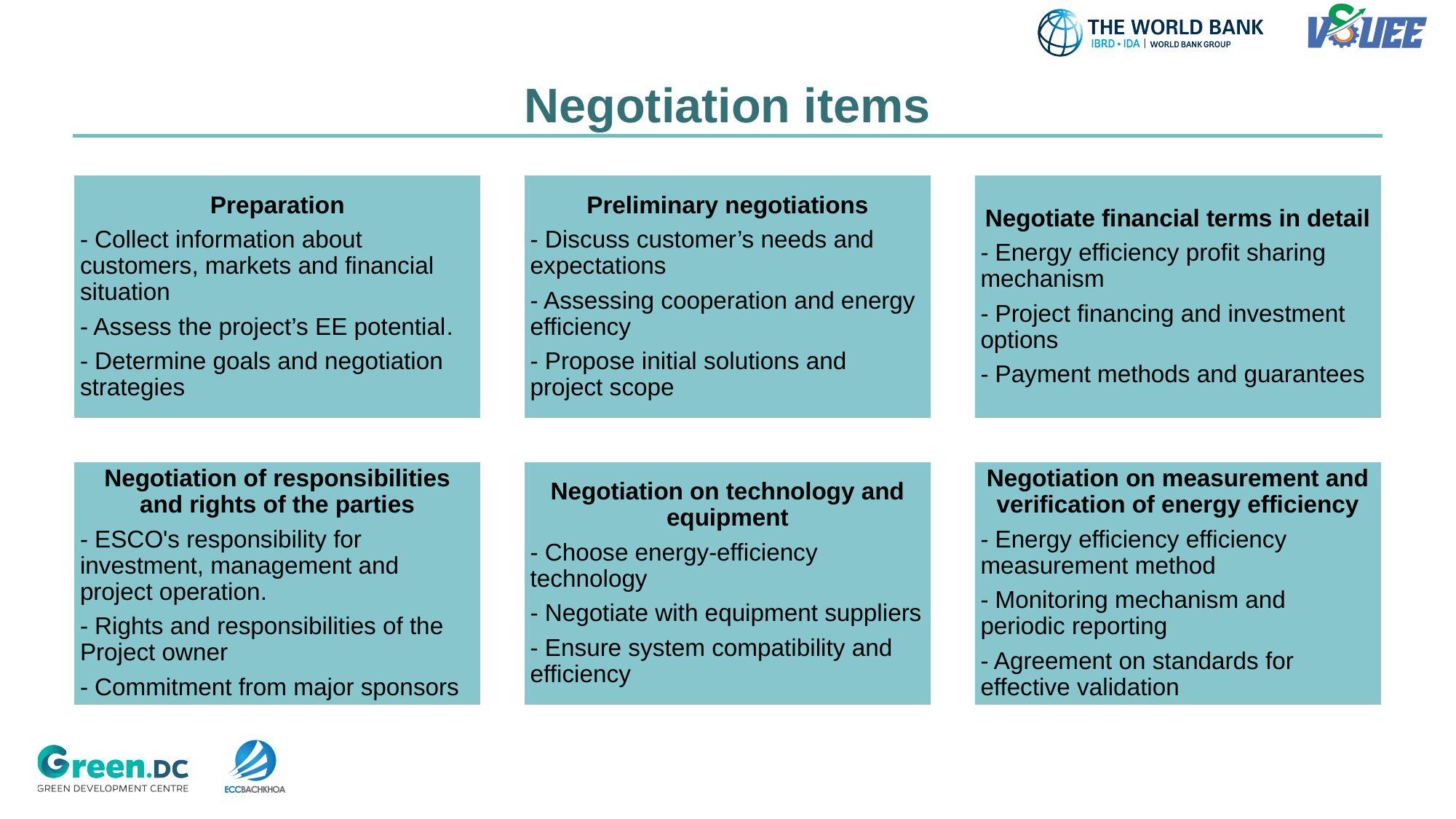

Negotiation items
Preparation
- Collect information about customers, markets and financial situation
- Assess the project’s EE potential.
- Determine goals and negotiation strategies
Preliminary negotiations
- Discuss customer’s needs and expectations
- Assessing cooperation and energy efficiency
- Propose initial solutions and project scope
Negotiate financial terms in detail
- Energy efficiency profit sharing mechanism
- Project financing and investment options
- Payment methods and guarantees
Negotiation of responsibilities and rights of the parties
- ESCO's responsibility for investment, management and project operation.
- Rights and responsibilities of the Project owner
- Commitment from major sponsors
Negotiation on technology and equipment
- Choose energy-efficiency technology
- Negotiate with equipment suppliers
- Ensure system compatibility and efficiency
Negotiation on measurement and verification of energy efficiency
- Energy efficiency efficiency measurement method
- Monitoring mechanism and periodic reporting
- Agreement on standards for effective validation